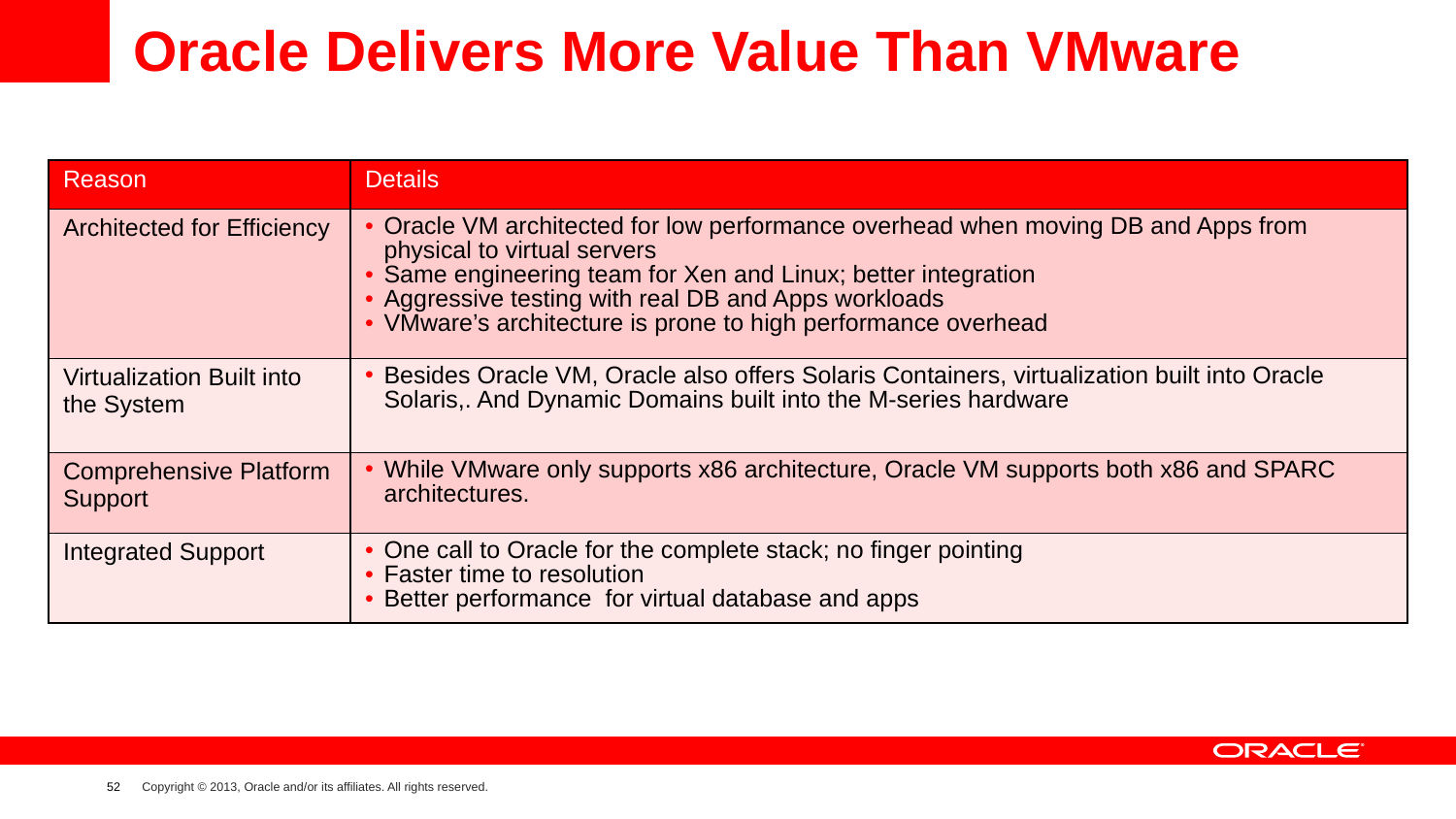

# Oracle Delivers More Value Than VMware
| Reason | Details |
| --- | --- |
| Architected for Efficiency | Oracle VM architected for low performance overhead when moving DB and Apps from physical to virtual servers Same engineering team for Xen and Linux; better integration Aggressive testing with real DB and Apps workloads VMware’s architecture is prone to high performance overhead |
| Virtualization Built into the System | Besides Oracle VM, Oracle also offers Solaris Containers, virtualization built into Oracle Solaris,. And Dynamic Domains built into the M-series hardware |
| Comprehensive Platform Support | While VMware only supports x86 architecture, Oracle VM supports both x86 and SPARC architectures. |
| Integrated Support | One call to Oracle for the complete stack; no finger pointing Faster time to resolution Better performance for virtual database and apps |